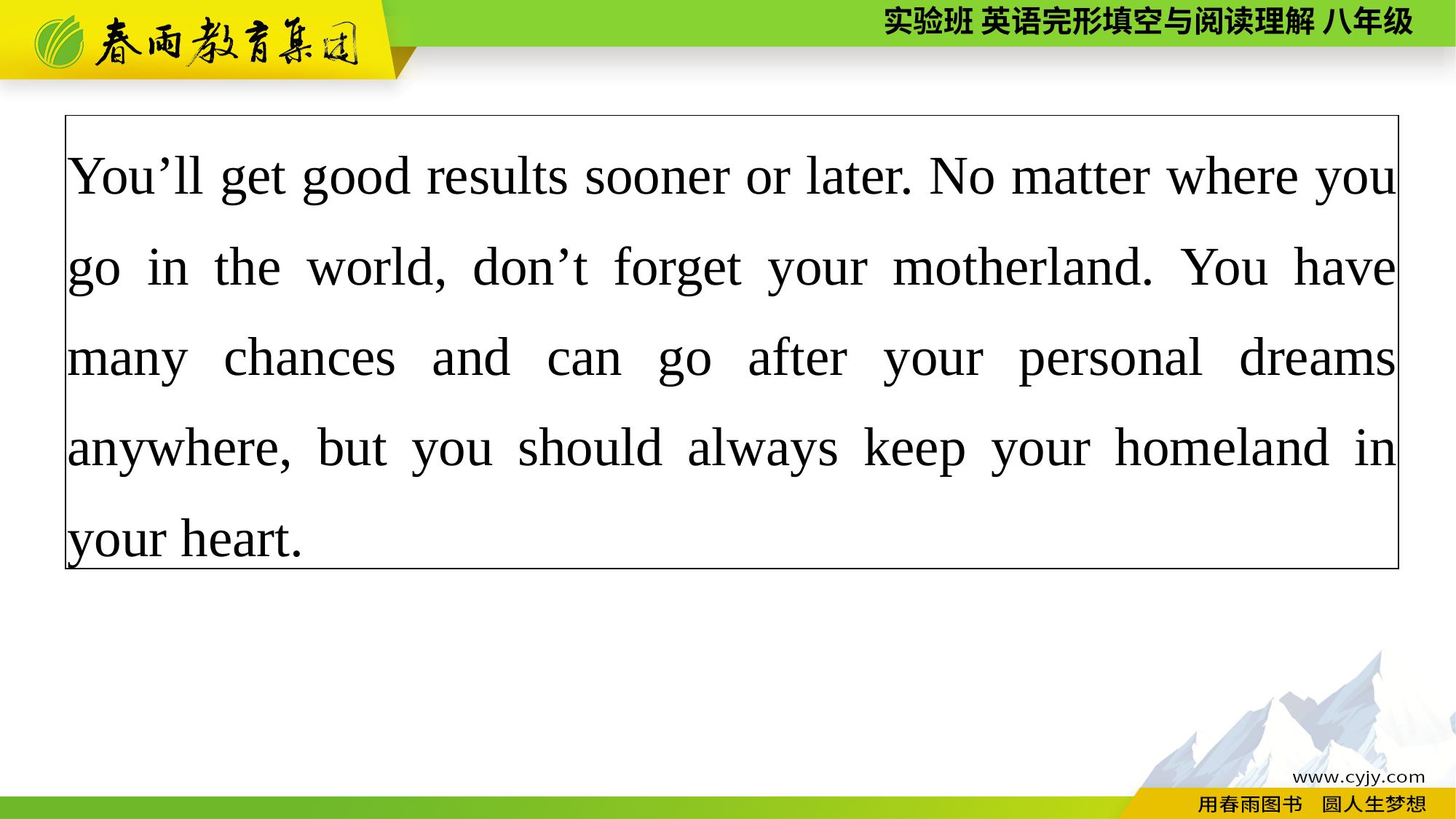

| You’ll get good results sooner or later. No matter where you go in the world, don’t forget your motherland. You have many chances and can go after your personal dreams anywhere, but you should always keep your homeland in your heart. |
| --- |